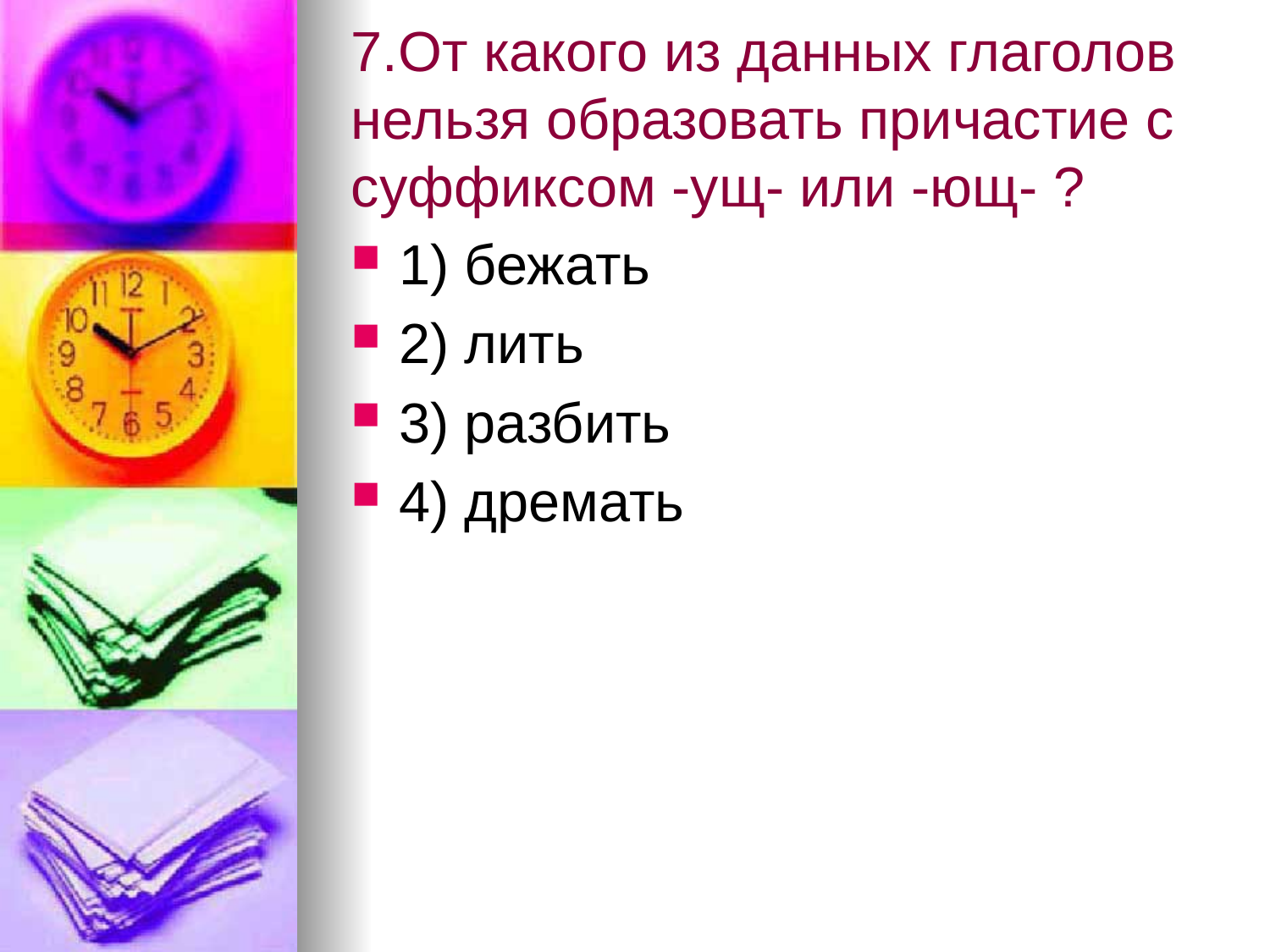

# 7.От какого из данных глаголов нельзя образовать причастие с суффиксом -ущ- или -ющ- ?
1) бежать
2) лить
3) разбить
4) дремать